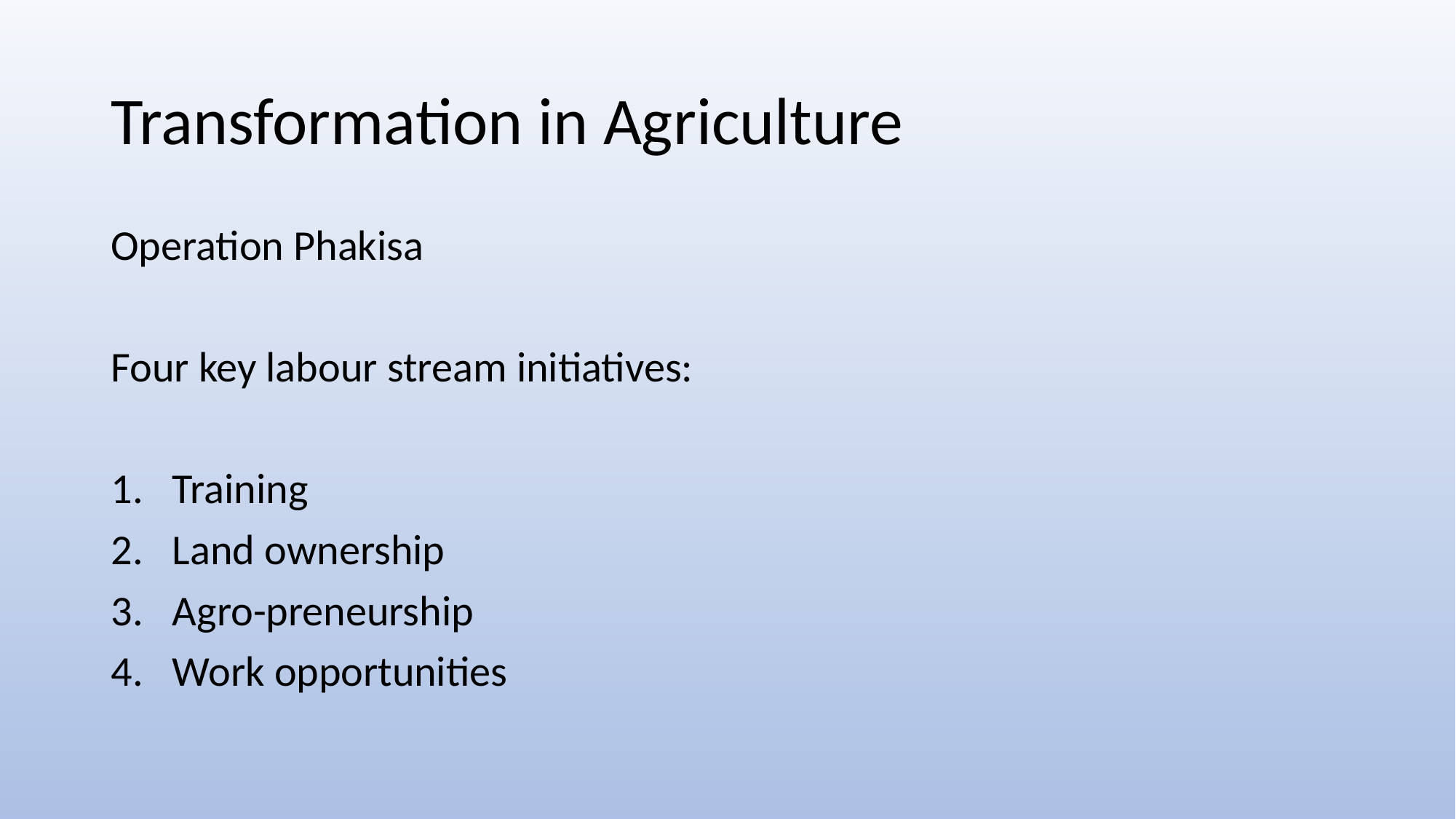

# Transformation in Agriculture
Operation Phakisa

Four key labour stream initiatives:

Training
Land ownership
Agro-preneurship
Work opportunities